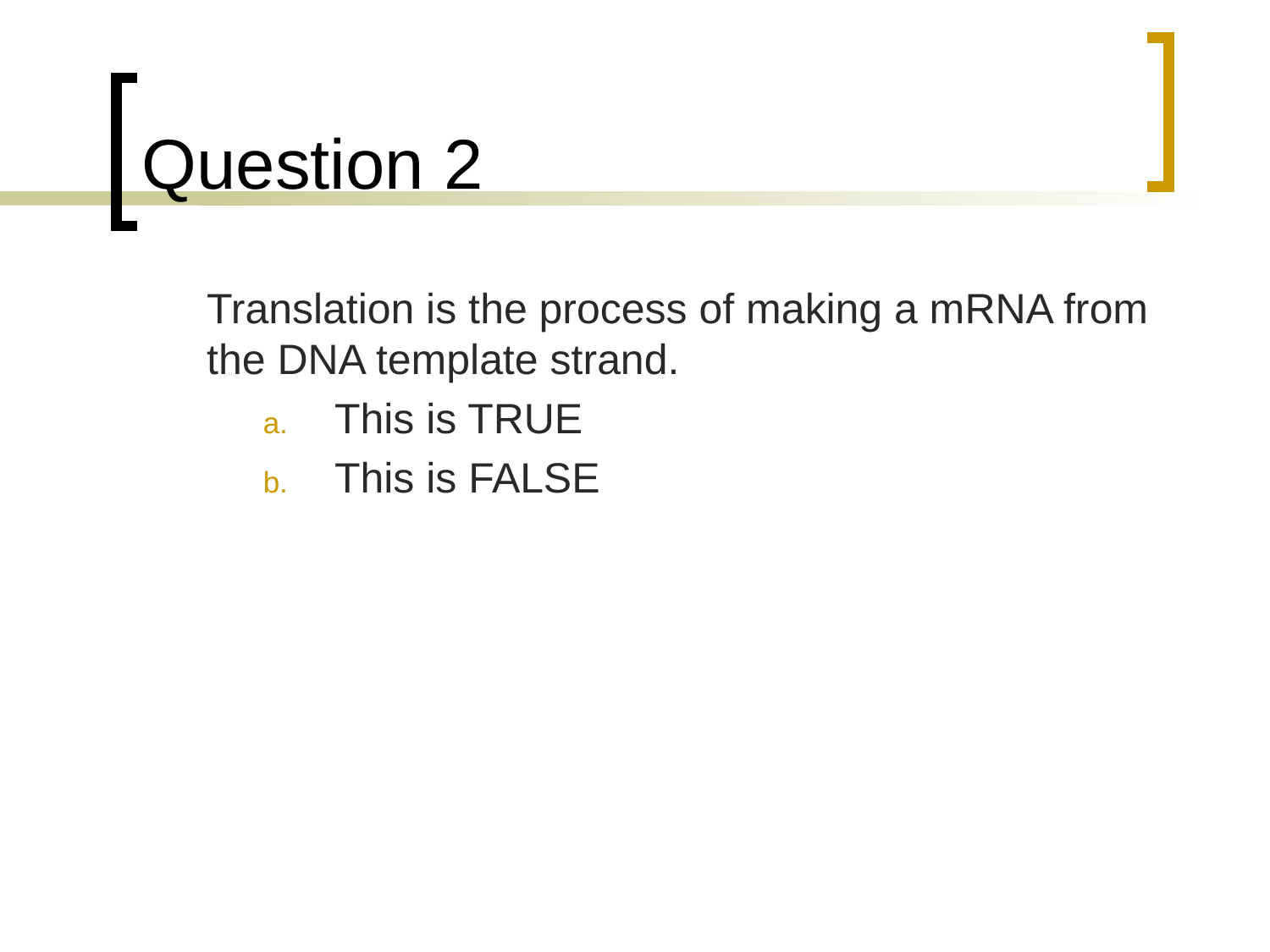

# Question 2
	Translation is the process of making a mRNA from the DNA template strand.
This is TRUE
This is FALSE